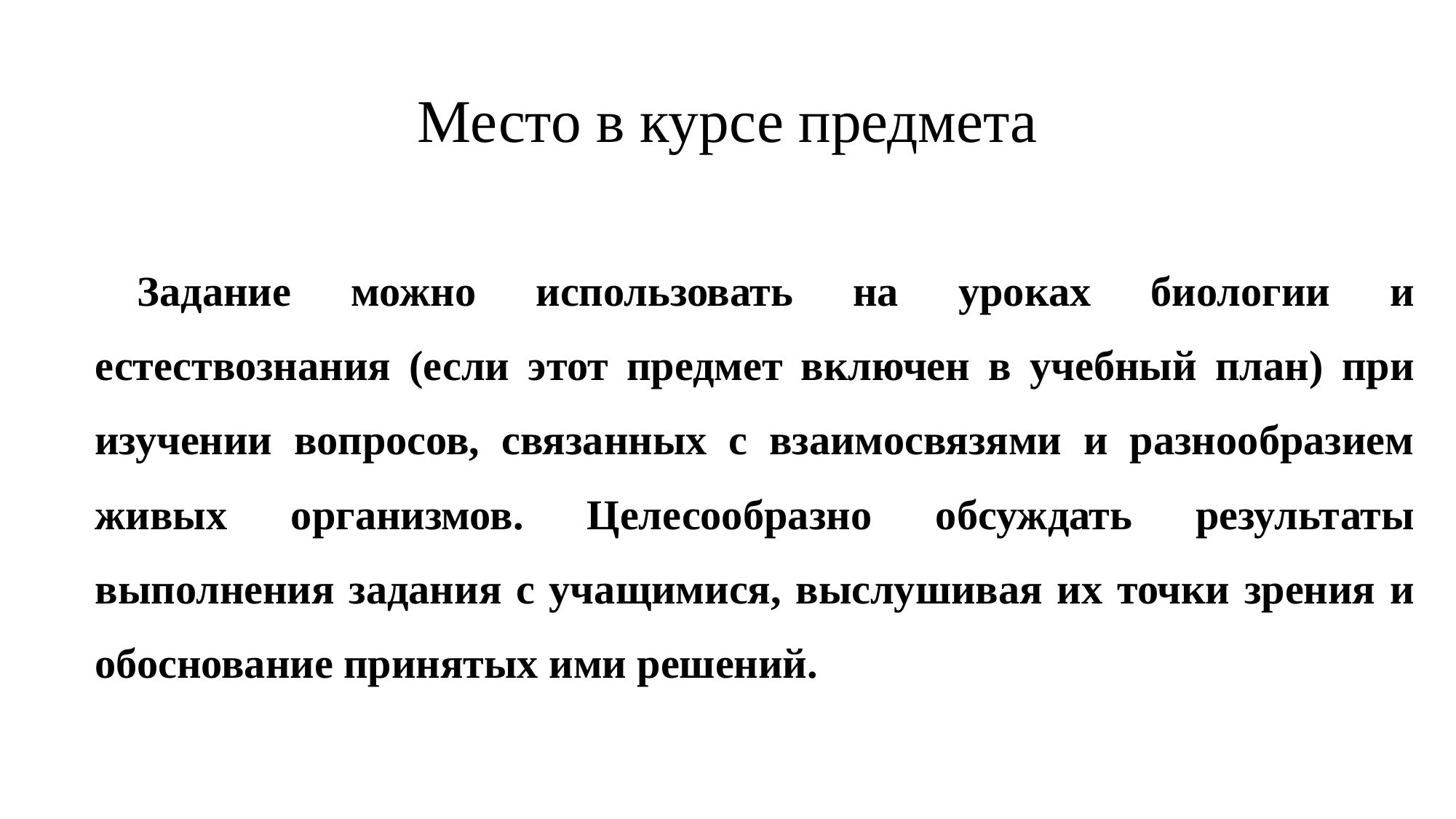

# Место в курсе предмета
Задание можно использовать на уроках биологии и естествознания (если этот предмет включен в учебный план) при изучении вопросов, связанных с взаимосвязями и разнообразием живых организмов. Целесообразно обсуждать результаты выполнения задания с учащимися, выслушивая их точки зрения и обоснование принятых ими решений.